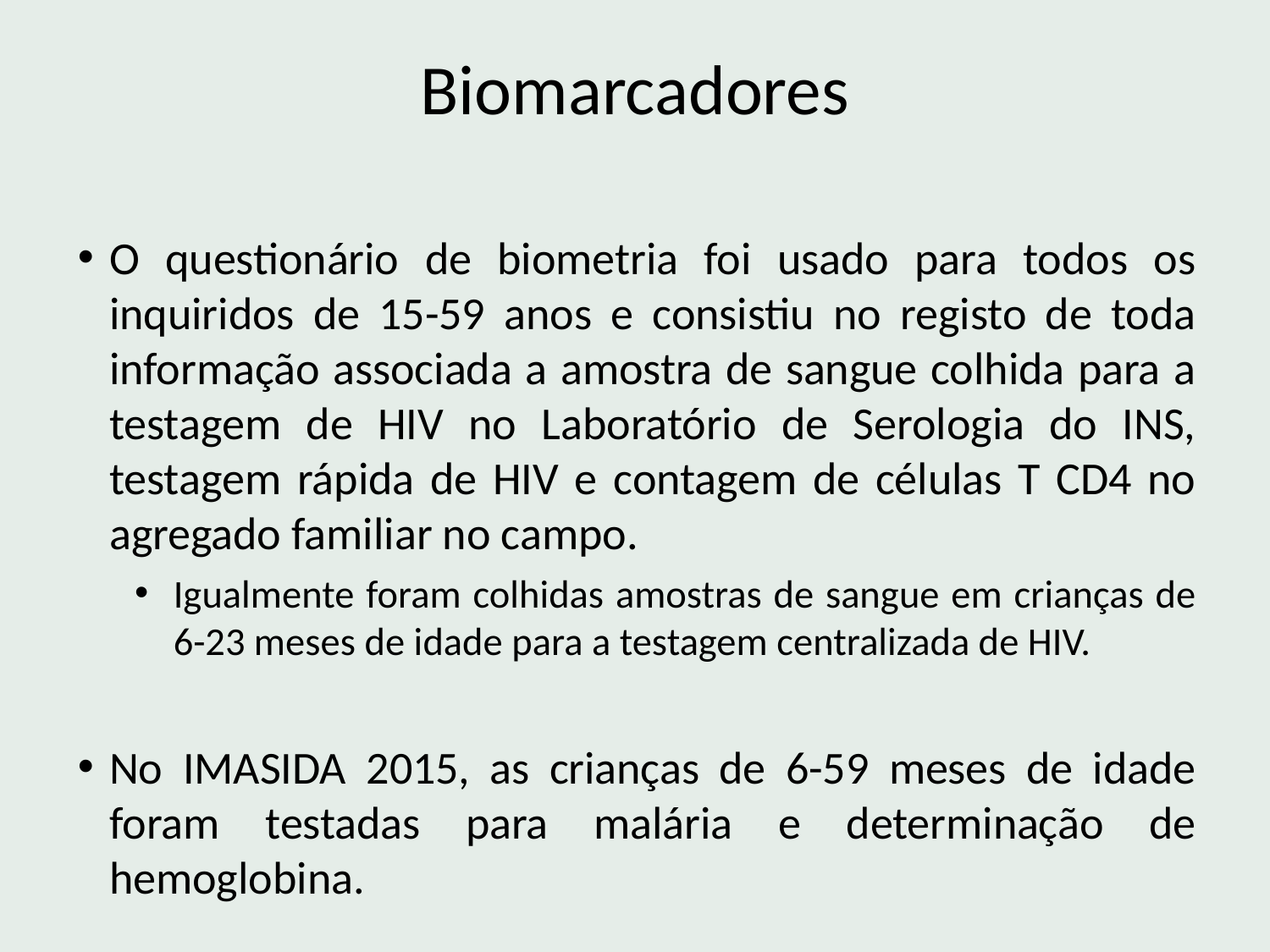

# Biomarcadores
O questionário de biometria foi usado para todos os inquiridos de 15-59 anos e consistiu no registo de toda informação associada a amostra de sangue colhida para a testagem de HIV no Laboratório de Serologia do INS, testagem rápida de HIV e contagem de células T CD4 no agregado familiar no campo.
Igualmente foram colhidas amostras de sangue em crianças de 6-23 meses de idade para a testagem centralizada de HIV.

No IMASIDA 2015, as crianças de 6-59 meses de idade foram testadas para malária e determinação de hemoglobina.